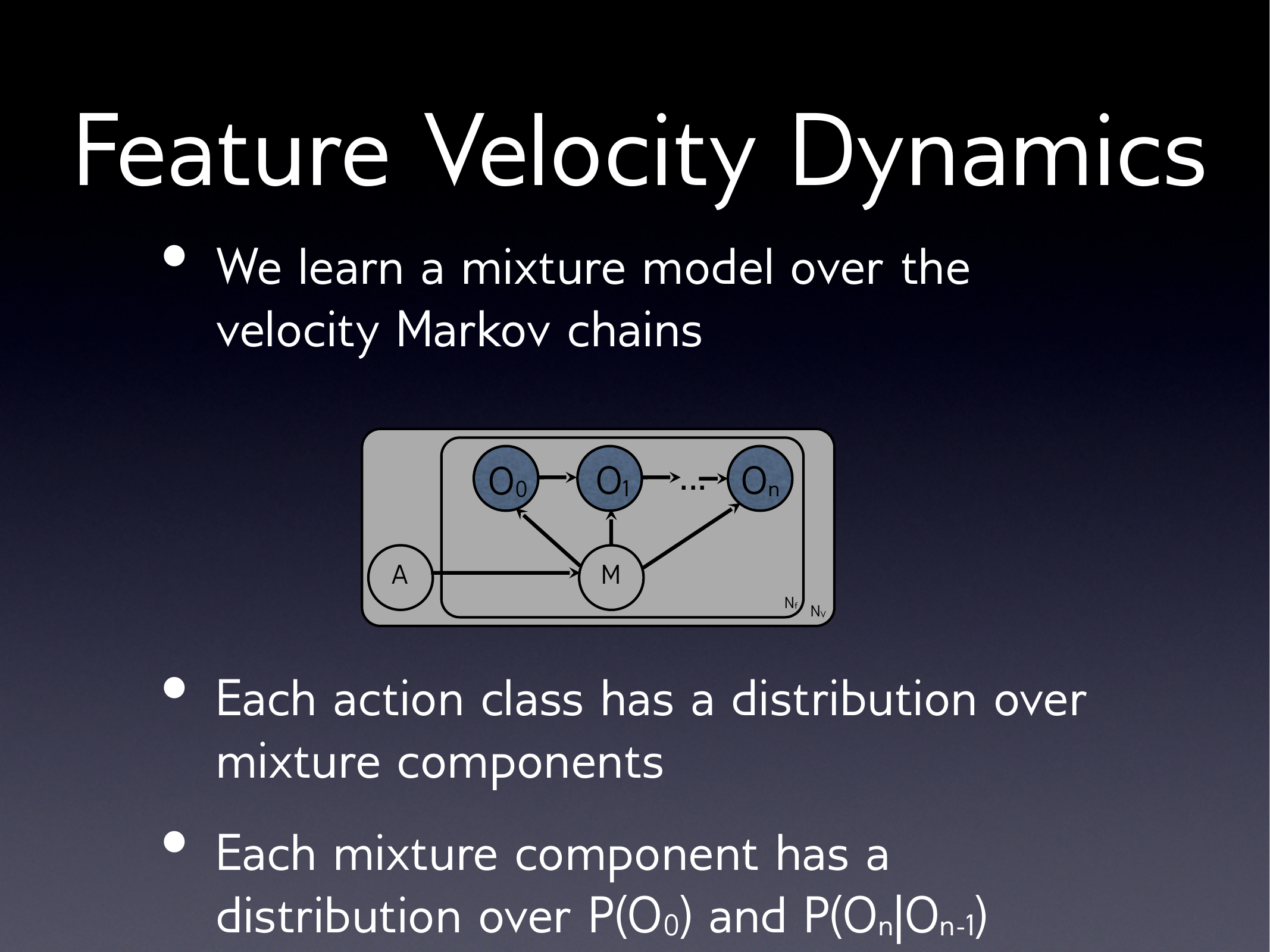

# Feature Velocity Dynamics
We learn a mixture model over the velocity Markov chains

Each action class has a distribution over mixture components
Each mixture component has a distribution over P(O0) and P(On|On-1)

...

O1

O0
On

A
M

Nf
NV